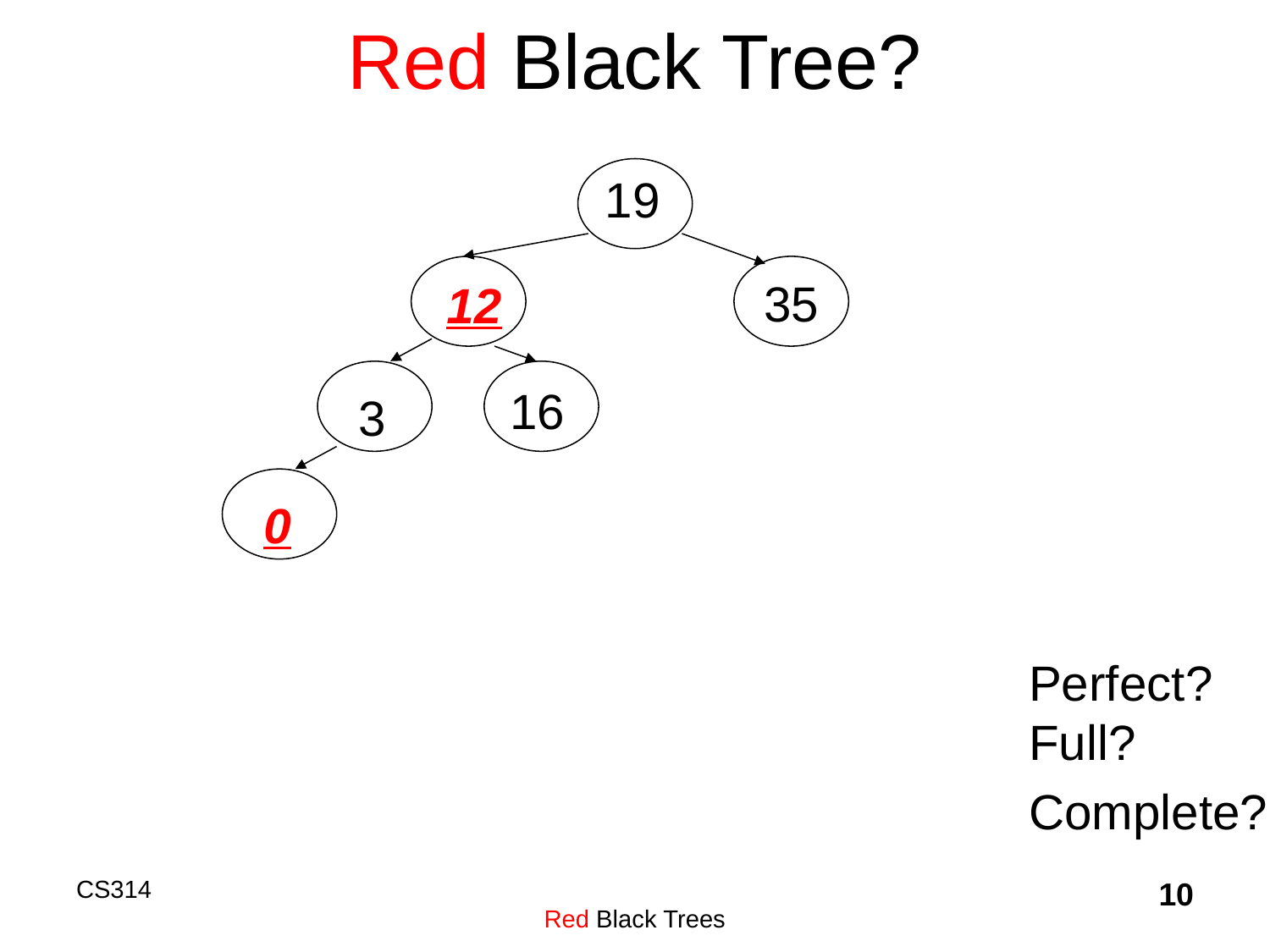

# Red Black Tree?

19

35
12

3

16

0
Perfect?
Full?
Complete?
CS314

Red Black Trees
10